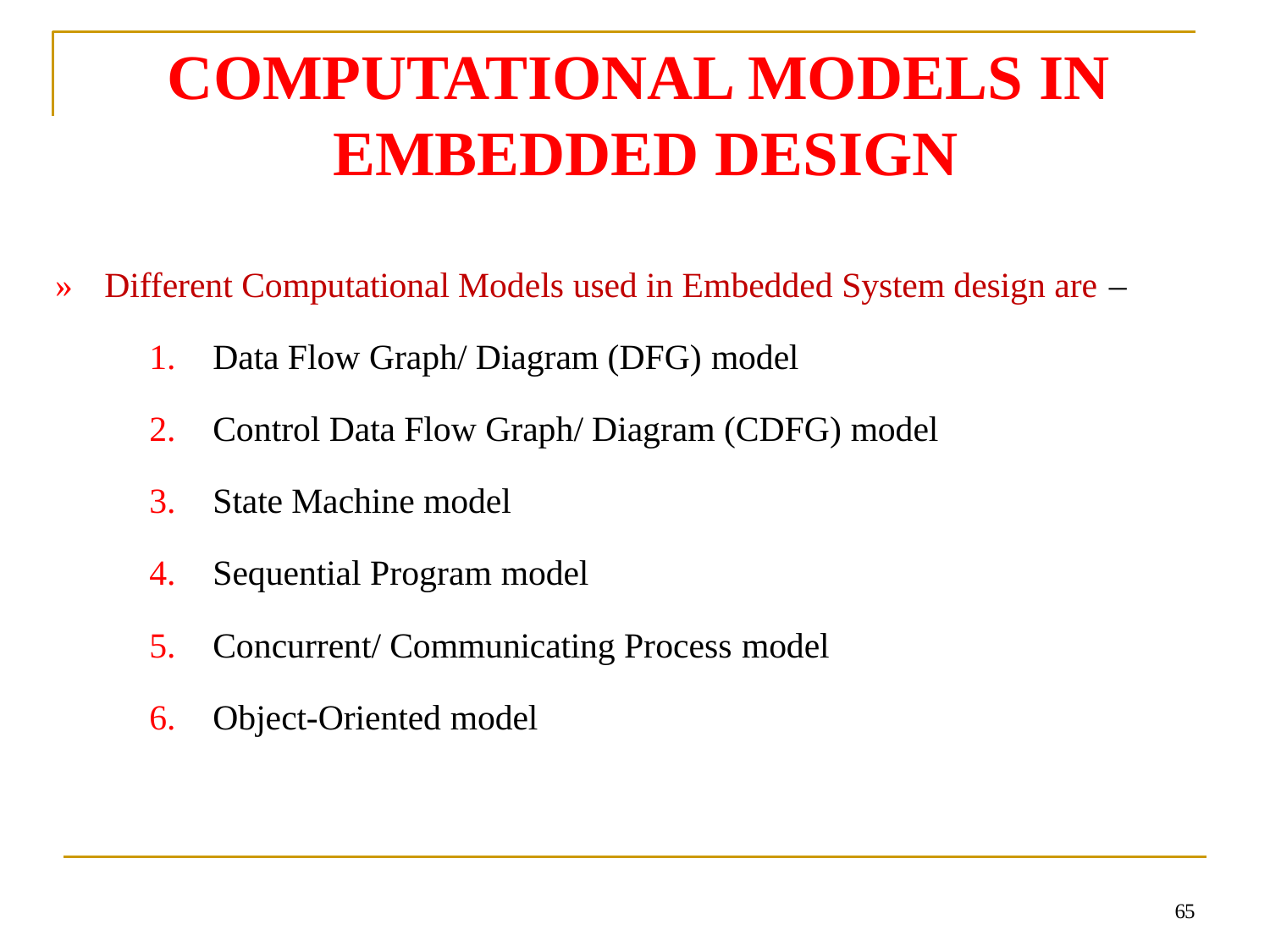

# COMPUTATIONAL MODELS IN  EMBEDDED DESIGN
»	Different Computational Models used in Embedded System design are –
Data Flow Graph/ Diagram (DFG) model
Control Data Flow Graph/ Diagram (CDFG) model
State Machine model
Sequential Program model
Concurrent/ Communicating Process model
Object-Oriented model

65